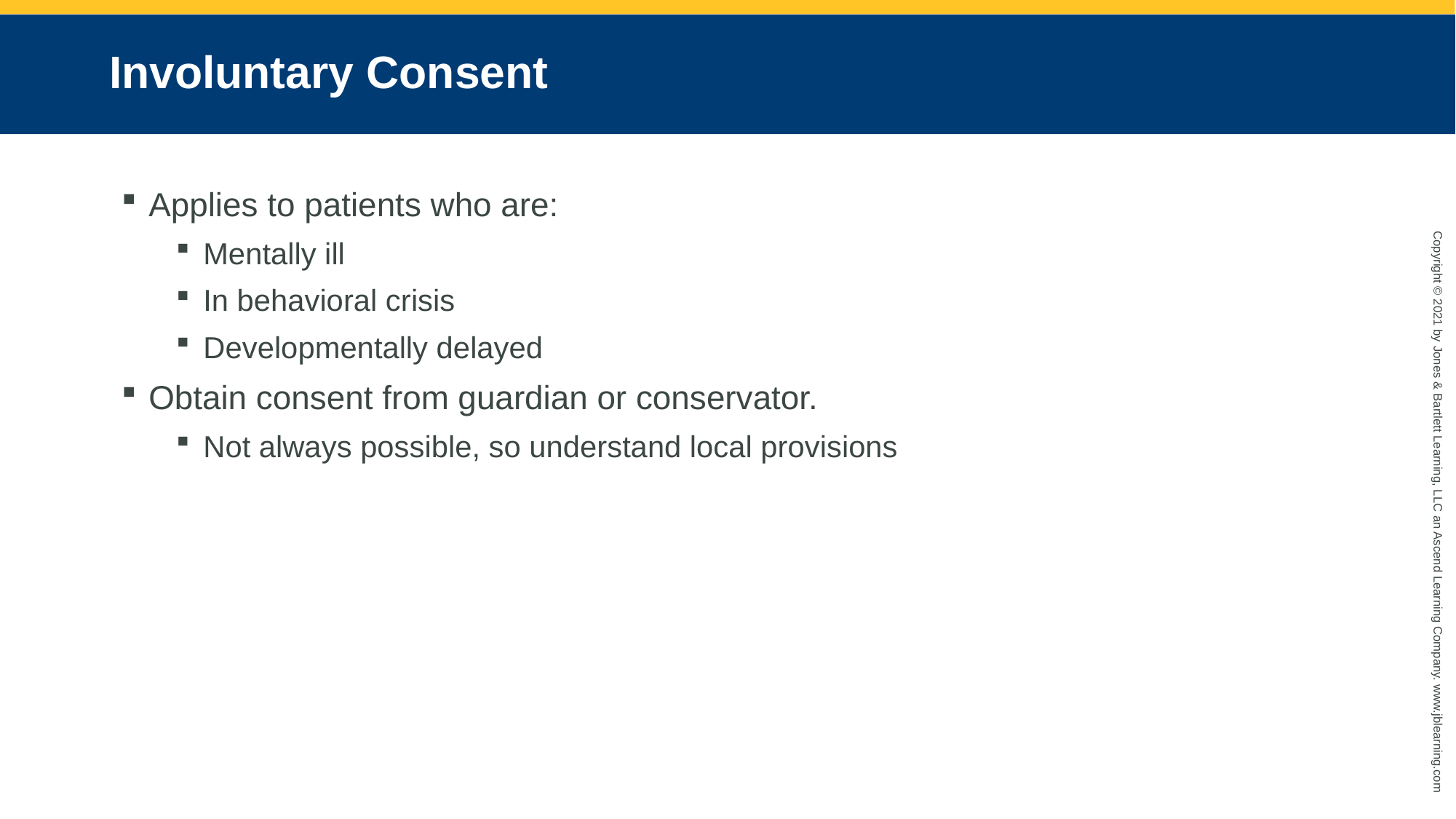

# Involuntary Consent
Applies to patients who are:
Mentally ill
In behavioral crisis
Developmentally delayed
Obtain consent from guardian or conservator.
Not always possible, so understand local provisions